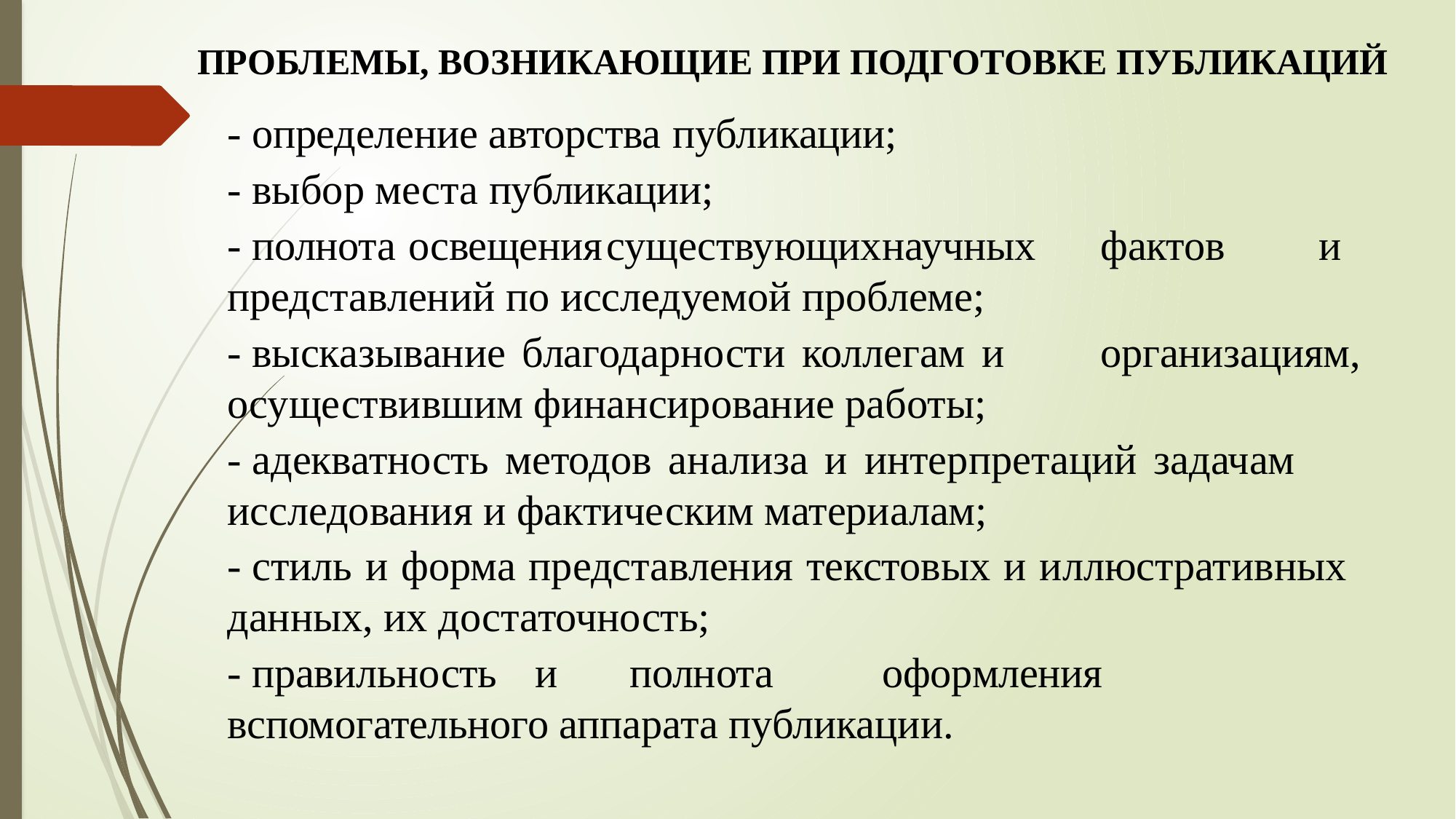

ПРОБЛЕМЫ, ВОЗНИКАЮЩИЕ ПРИ ПОДГОТОВКЕ ПУБЛИКАЦИЙ
- определение авторства публикации;
- выбор места публикации;
- полнота	освещения	существующих	научных	фактов	и представлений по исследуемой проблеме;
- высказывание благодарности коллегам и	организациям, осуществившим финансирование работы;
- адекватность методов анализа и интерпретаций задачам исследования и фактическим материалам;
- стиль и форма представления текстовых и иллюстративных данных, их достаточность;
- правильность	и	полнота	оформления	вспомогательного аппарата публикации.